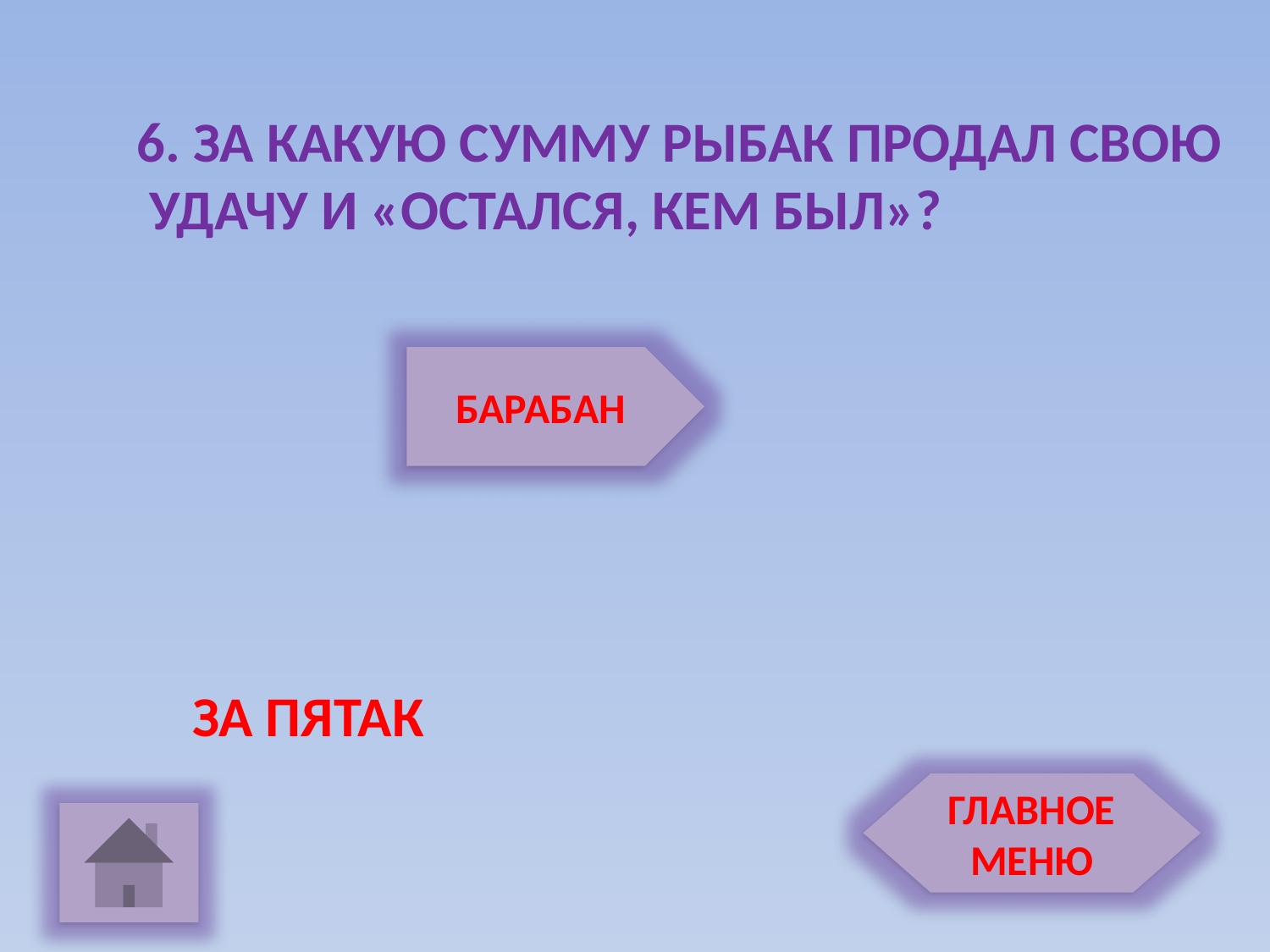

6. ЗА КАКУЮ СУММУ РЫБАК ПРОДАЛ СВОЮ
 УДАЧУ И «ОСТАЛСЯ, КЕМ БЫЛ»?
БАРАБАН
ЗА ПЯТАК
ГЛАВНОЕ МЕНЮ